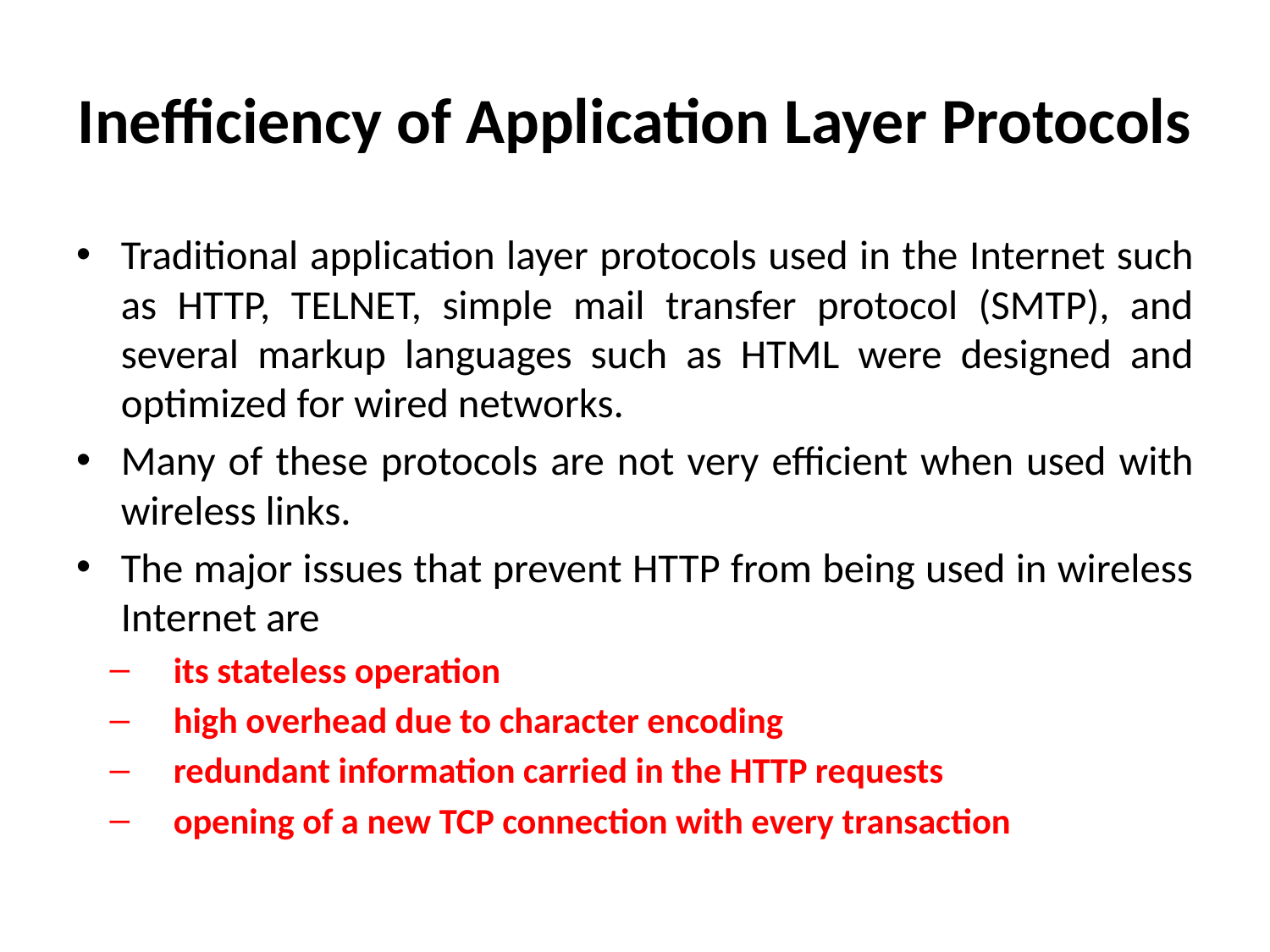

# Inefficiency of Application Layer Protocols
Traditional application layer protocols used in the Internet such as HTTP, TELNET, simple mail transfer protocol (SMTP), and several markup languages such as HTML were designed and optimized for wired networks.
Many of these protocols are not very efficient when used with wireless links.
The major issues that prevent HTTP from being used in wireless Internet are
its stateless operation
high overhead due to character encoding
redundant information carried in the HTTP requests
opening of a new TCP connection with every transaction